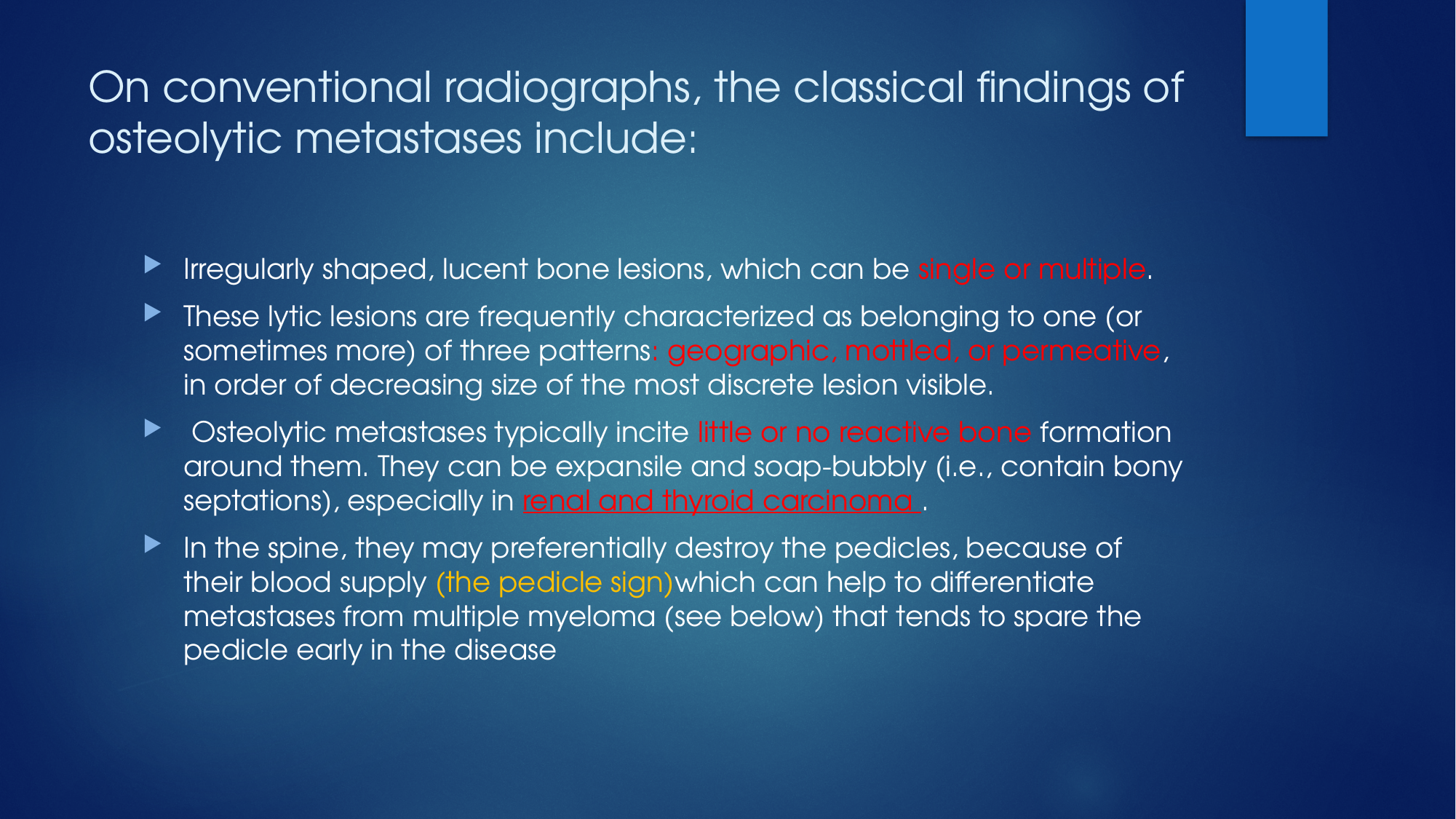

# On conventional radiographs, the classical findings of osteolytic metastases include:
Irregularly shaped, lucent bone lesions, which can be single or multiple.
These lytic lesions are frequently characterized as belonging to one (or sometimes more) of three patterns: geographic, mottled, or permeative, in order of decreasing size of the most discrete lesion visible.
 Osteolytic metastases typically incite little or no reactive bone formation around them. They can be expansile and soap-bubbly (i.e., contain bony septations), especially in renal and thyroid carcinoma .
In the spine, they may preferentially destroy the pedicles, because of their blood supply (the pedicle sign)which can help to differentiate metastases from multiple myeloma (see below) that tends to spare the pedicle early in the disease